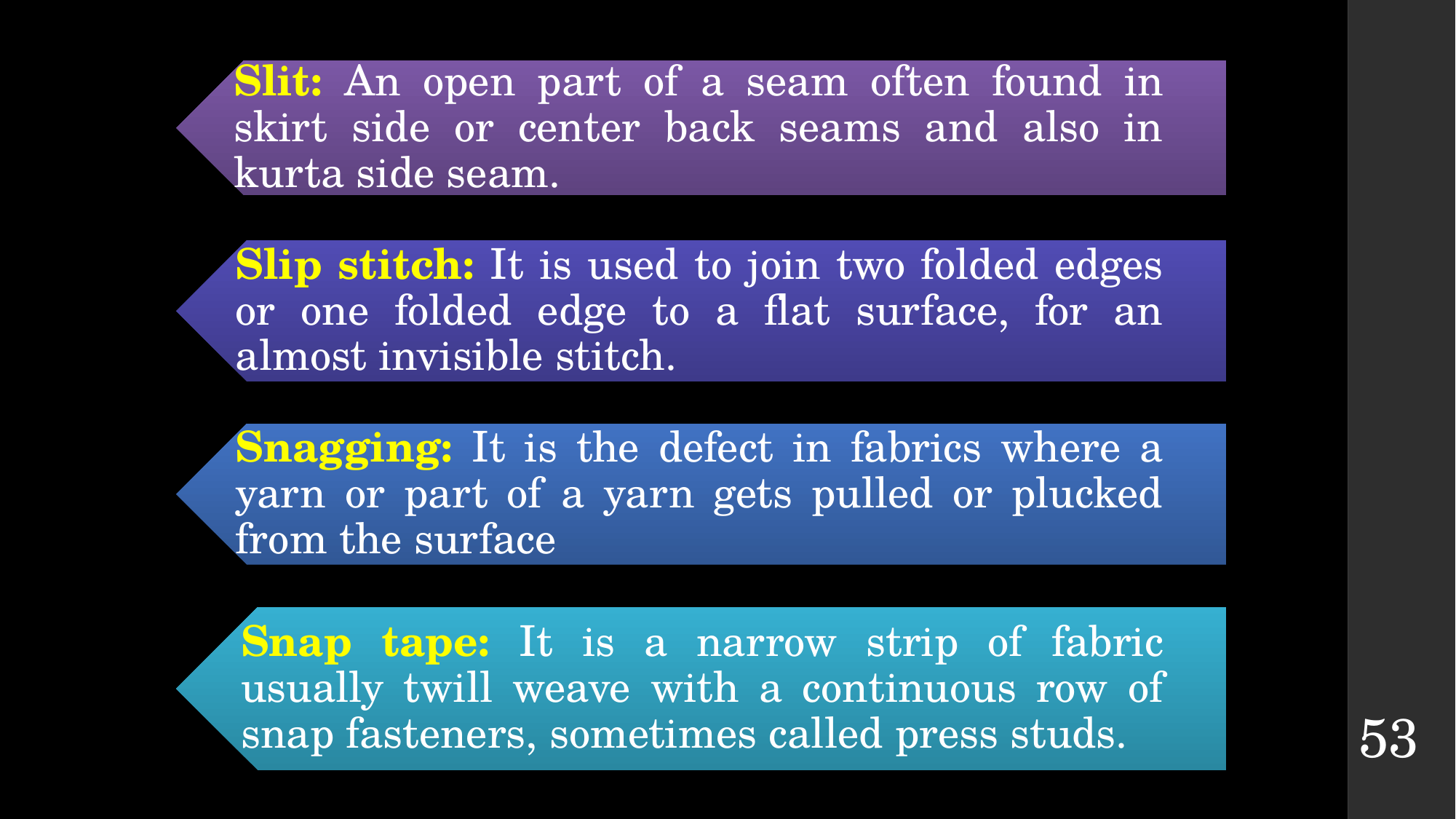

Slit: An open part of a seam often found in skirt side or center back seams and also in kurta side seam.
Slip stitch: It is used to join two folded edges or one folded edge to a flat surface, for an almost invisible stitch.
Snagging: It is the defect in fabrics where a yarn or part of a yarn gets pulled or plucked from the surface
Snap tape: It is a narrow strip of fabric usually twill weave with a continuous row of snap fasteners, sometimes called press studs.
53